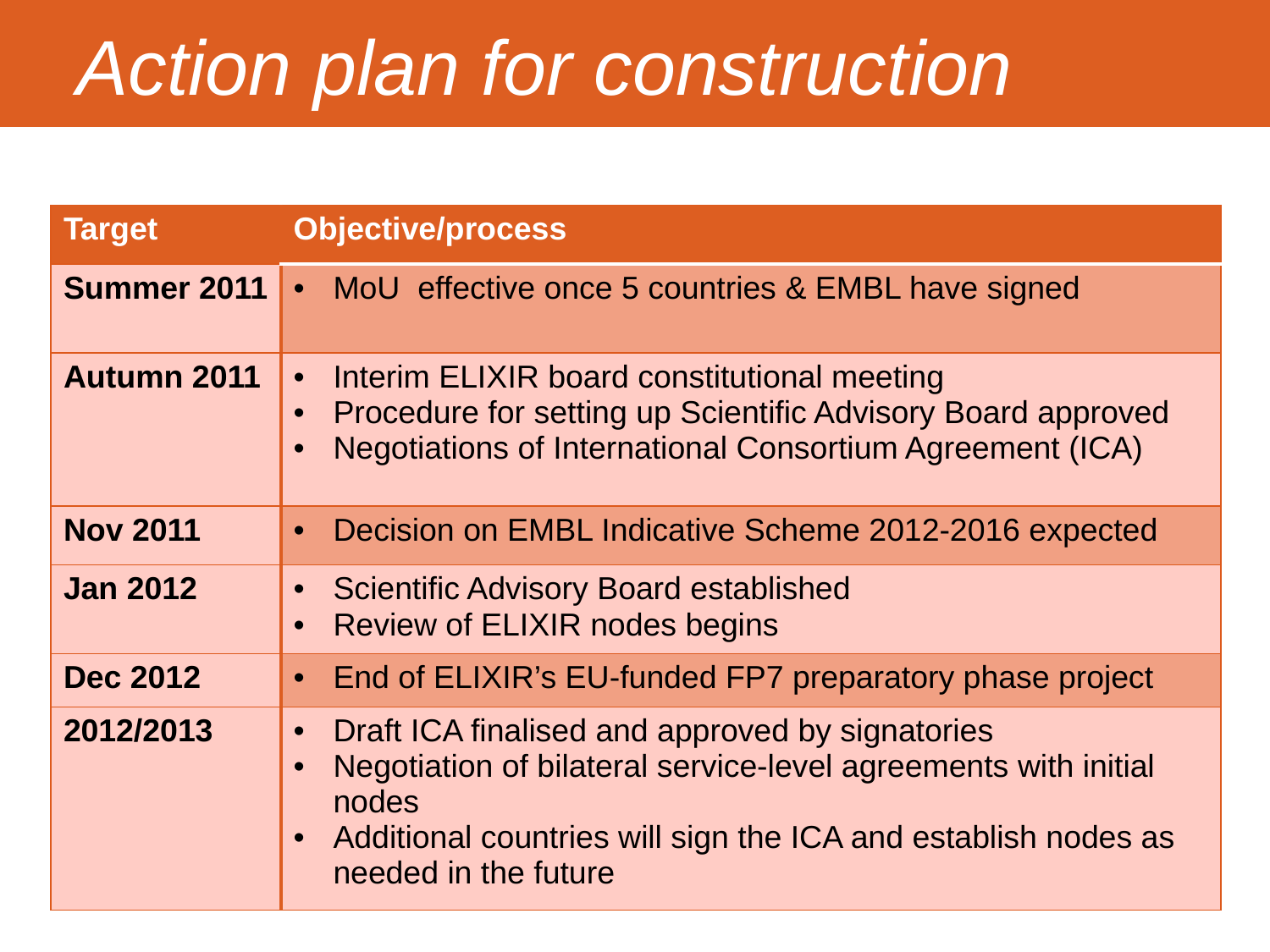

# Action plan for construction
| Target | Objective/process |
| --- | --- |
| Summer 2011 | MoU effective once 5 countries & EMBL have signed |
| Autumn 2011 | Interim ELIXIR board constitutional meeting Procedure for setting up Scientific Advisory Board approved Negotiations of International Consortium Agreement (ICA) |
| Nov 2011 | Decision on EMBL Indicative Scheme 2012-2016 expected |
| Jan 2012 | Scientific Advisory Board established Review of ELIXIR nodes begins |
| Dec 2012 | End of ELIXIR’s EU-funded FP7 preparatory phase project |
| 2012/2013 | Draft ICA finalised and approved by signatories Negotiation of bilateral service-level agreements with initial nodes Additional countries will sign the ICA and establish nodes as needed in the future |
12.09.2011
62